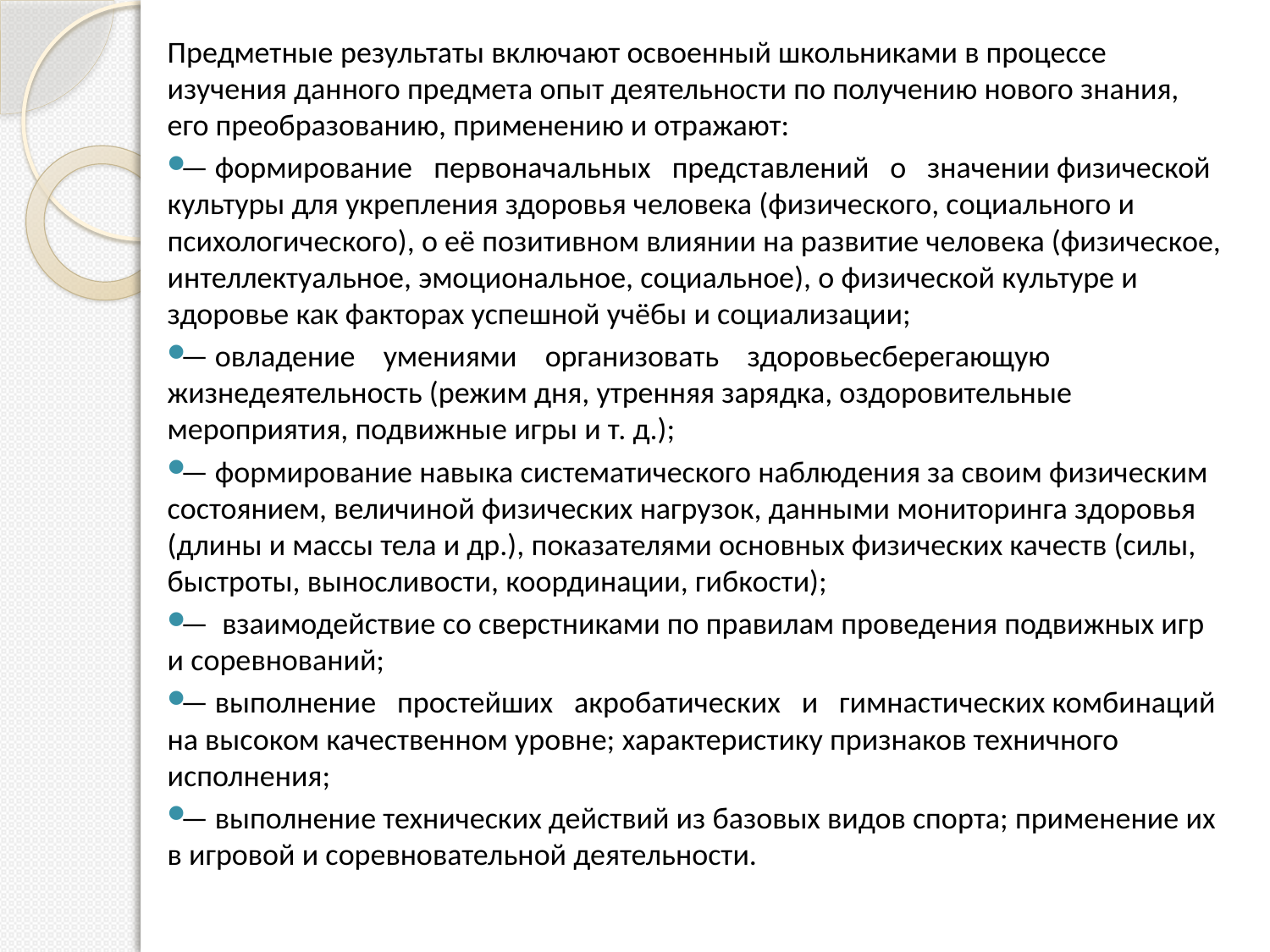

Предметные результаты включают освоенный школьниками в процессе изучения данного предмета опыт деятельности по получению нового знания, его преобразованию, применению и отражают:
— формирование   первоначальных   представлений   о   значении физической культуры для укрепления здоровья человека (физического, социального и психологического), о её позитивном влиянии на развитие человека (физическое, интеллектуальное, эмоциональное, социальное), о физической культуре и здоровье как факторах успешной учёбы и социализации;
— овладение    умениями    организовать    здоровьесберегающую жизнедеятельность (режим дня, утренняя зарядка, оздоровительные мероприятия, подвижные игры и т. д.);
— формирование навыка систематического наблюдения за своим физическим состоянием, величиной физических нагрузок, данными мониторинга здоровья (длины и массы тела и др.), показателями основных физических качеств (силы, быстроты, выносливости, координации, гибкости);
—  взаимодействие со сверстниками по правилам проведения подвижных игр и соревнований;
— выполнение   простейших   акробатических   и   гимнастических комбинаций на высоком качественном уровне; характеристику признаков техничного исполнения;
— выполнение технических действий из базовых видов спорта; применение их в игровой и соревновательной деятельности.